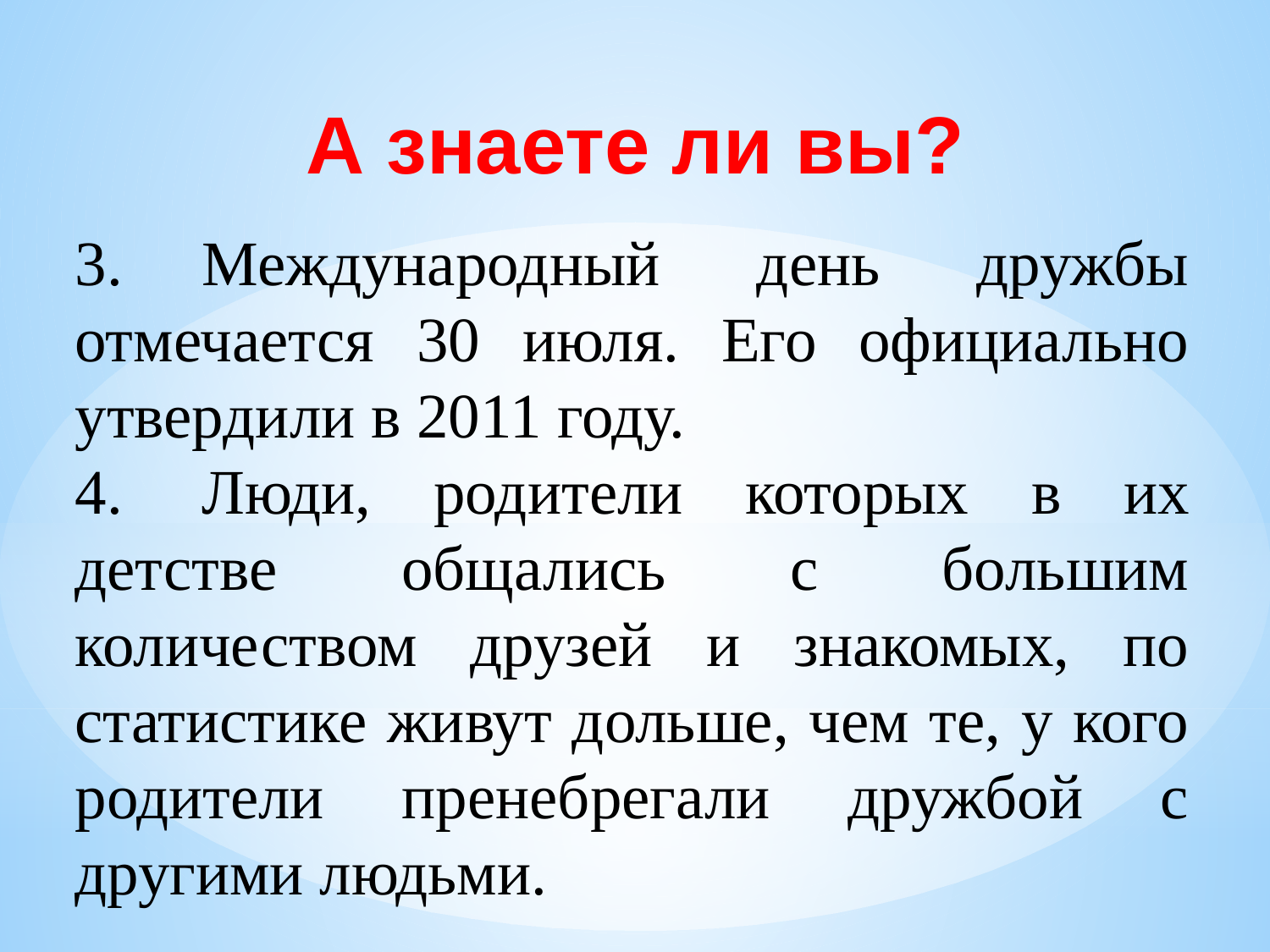

# А знаете ли вы?
3.	Международный день дружбы отмечается 30 июля. Его официально утвердили в 2011 году.
4.	Люди, родители которых в их детстве общались с большим количеством друзей и знакомых, по статистике живут дольше, чем те, у кого родители пренебрегали дружбой с другими людьми.